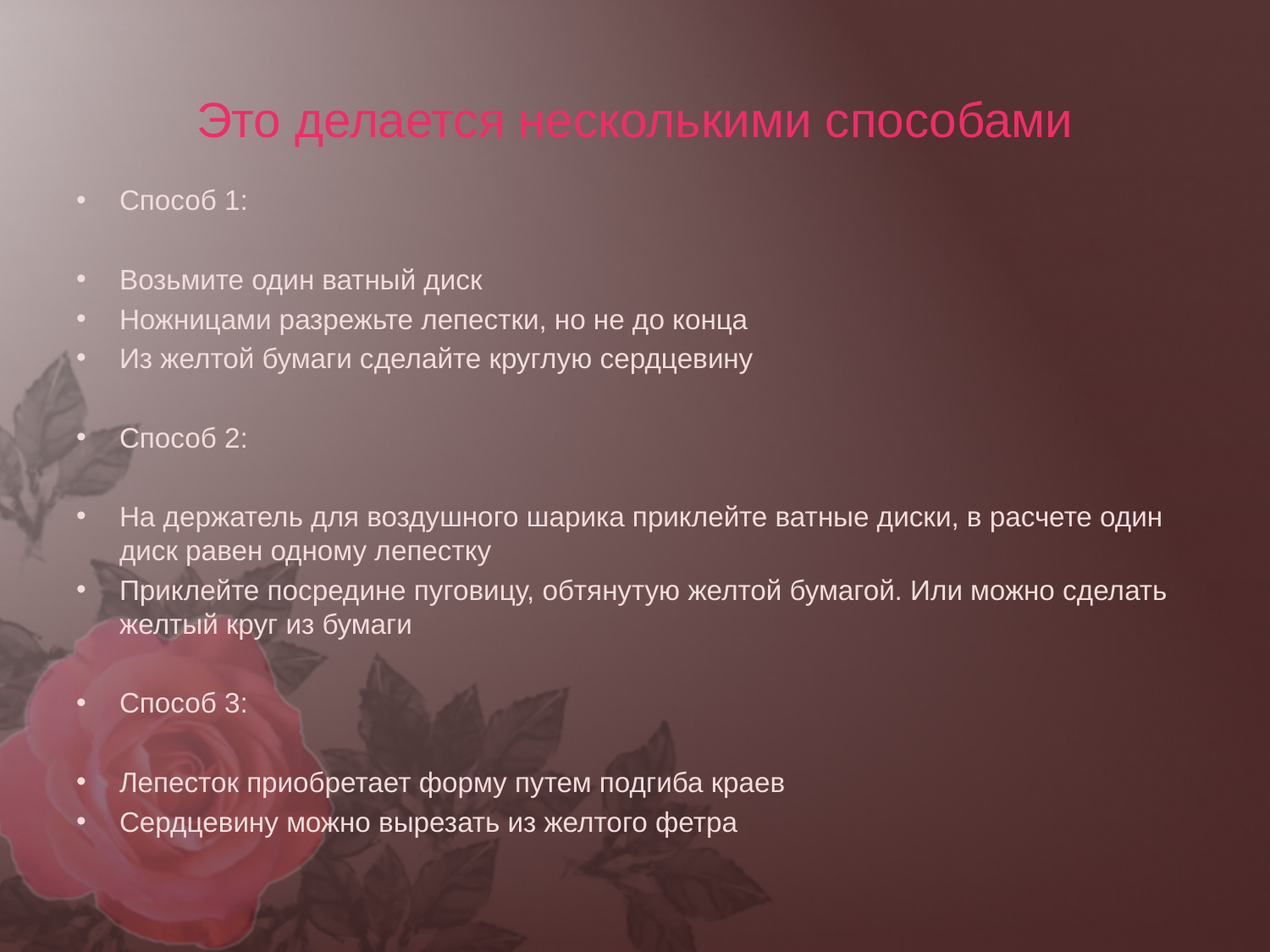

# Это делается несколькими способами
Способ 1:

Возьмите один ватный диск
Ножницами разрежьте лепестки, но не до конца
Из желтой бумаги сделайте круглую сердцевину

Способ 2:

На держатель для воздушного шарика приклейте ватные диски, в расчете один диск равен одному лепестку
Приклейте посредине пуговицу, обтянутую желтой бумагой. Или можно сделать желтый круг из бумаги

Способ 3:

Лепесток приобретает форму путем подгиба краев
Сердцевину можно вырезать из желтого фетра